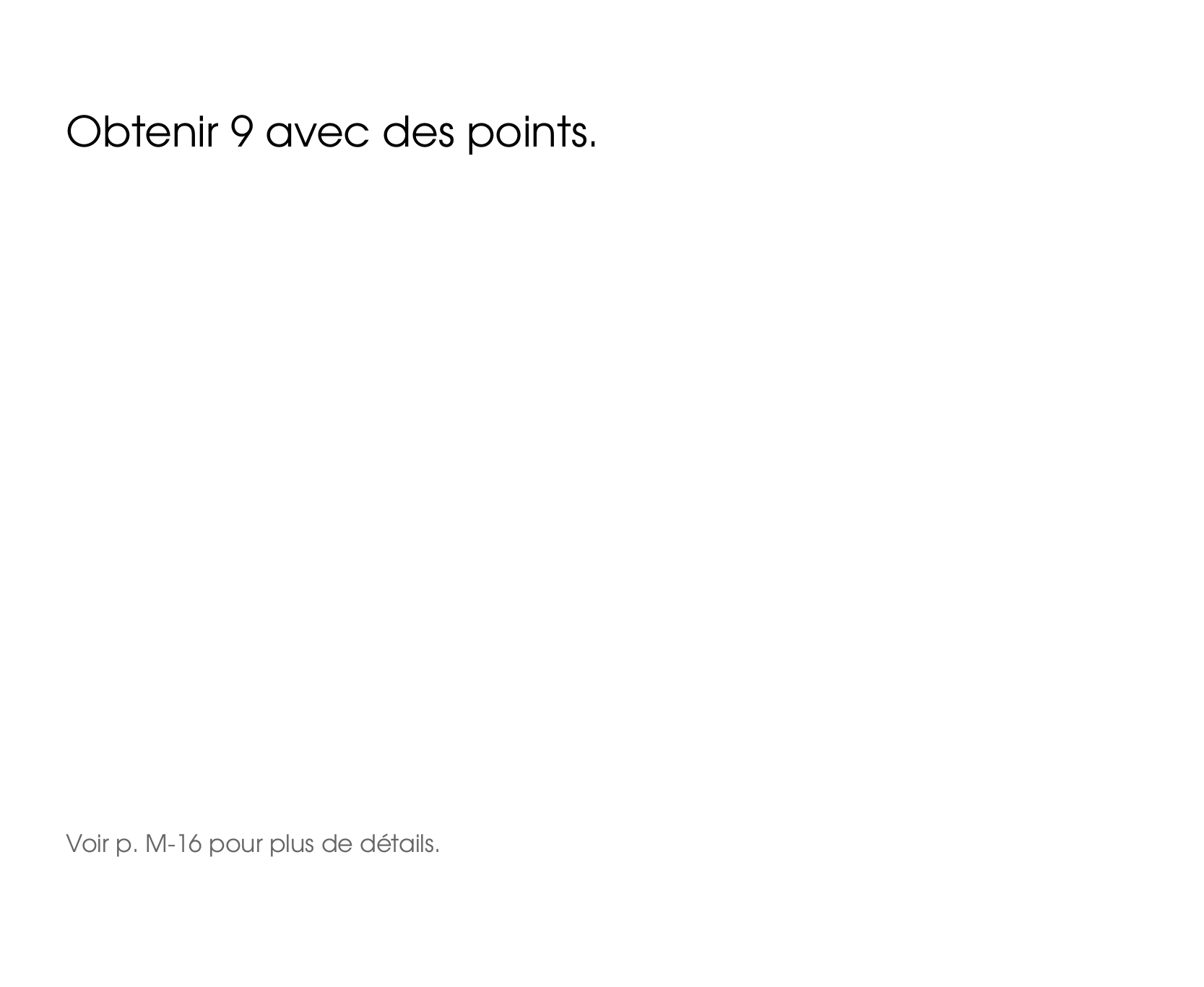

Obtenir 9 avec des points.
Voir p. M-16 pour plus de détails.